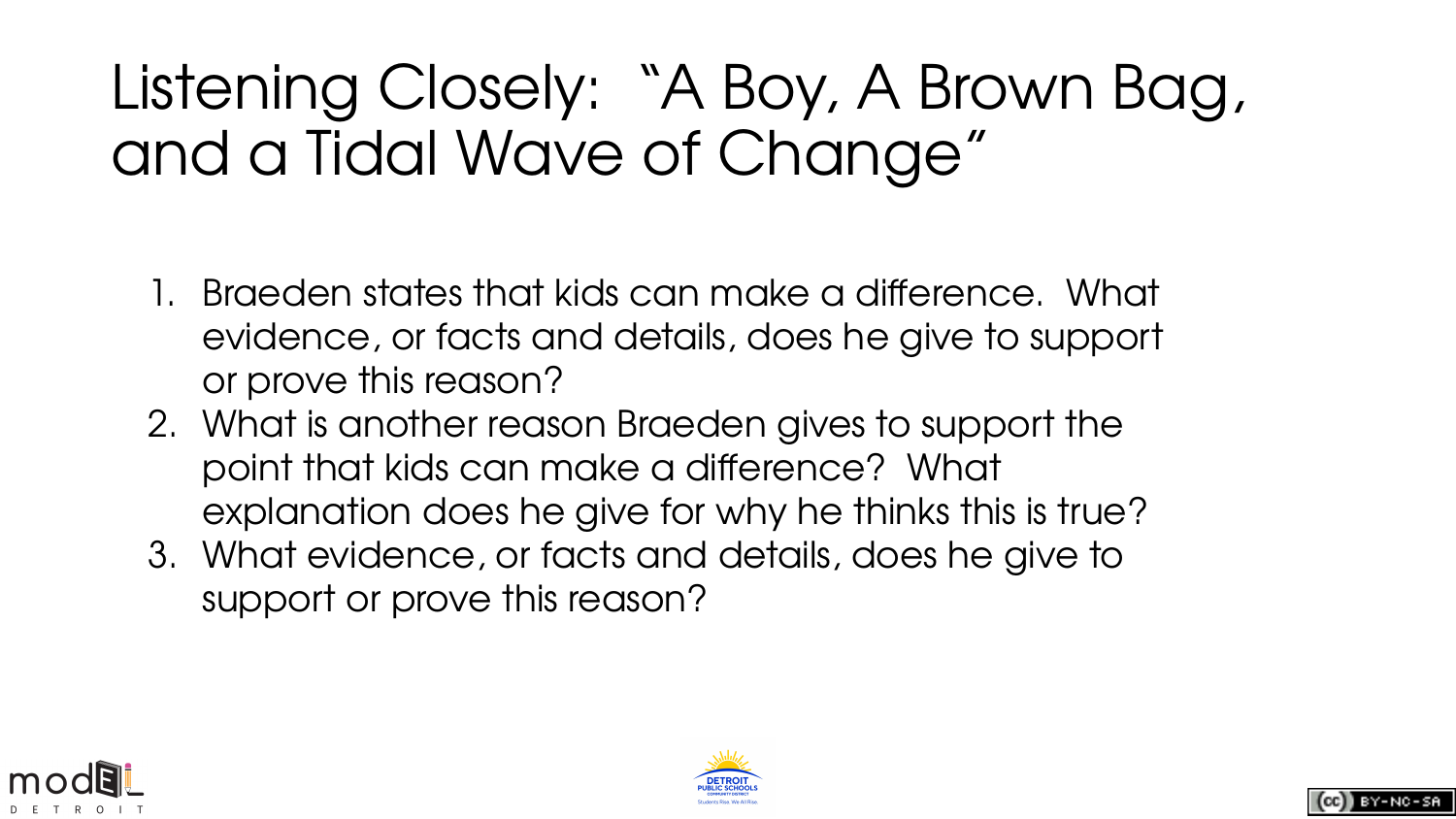

# Listening Closely:  “A Boy, A Brown Bag, and a Tidal Wave of Change”
Braeden states that kids can make a difference.  What evidence, or facts and details, does he give to support or prove this reason?
What is another reason Braeden gives to support the point that kids can make a difference?  What explanation does he give for why he thinks this is true?
What evidence, or facts and details, does he give to support or prove this reason?